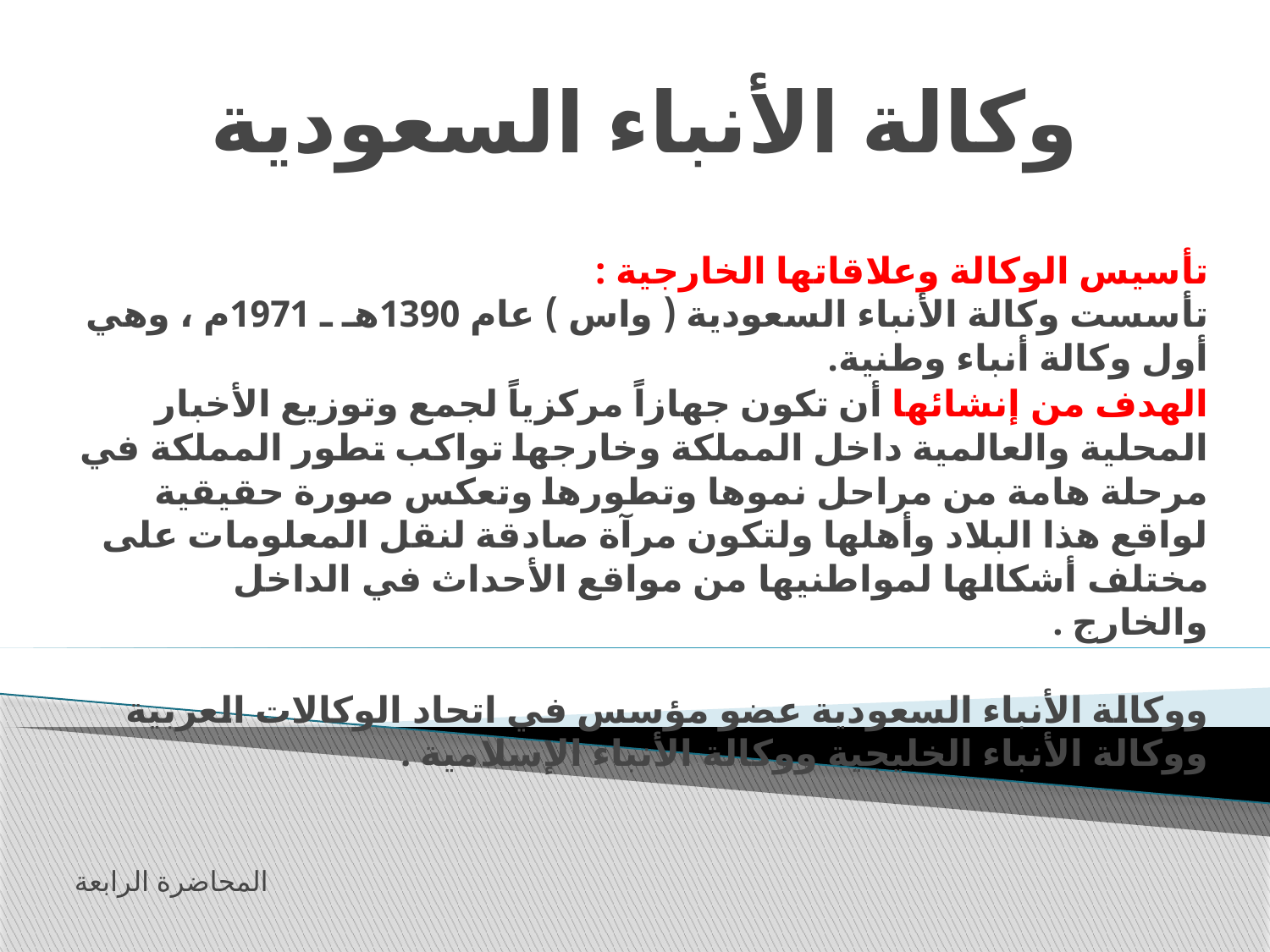

# وكالة الأنباء السعودية

تأسيس الوكالة وعلاقاتها الخارجية : 
تأسست وكالة الأنباء السعودية ( واس ) عام 1390هـ ـ 1971م ، وهي أول وكالة أنباء وطنية.
الهدف من إنشائها أن تكون جهازاً مركزياً لجمع وتوزيع الأخبار المحلية والعالمية داخل المملكة وخارجها تواكب تطور المملكة في مرحلة هامة من مراحل نموها وتطورها وتعكس صورة حقيقية لواقع هذا البلاد وأهلها ولتكون مرآة صادقة لنقل المعلومات على مختلف أشكالها لمواطنيها من مواقع الأحداث في الداخل والخارج . 
ووكالة الأنباء السعودية عضو مؤسس في اتحاد الوكالات العربية ووكالة الأنباء الخليجية ووكالة الأنباء الإسلامية .
المحاضرة الرابعة